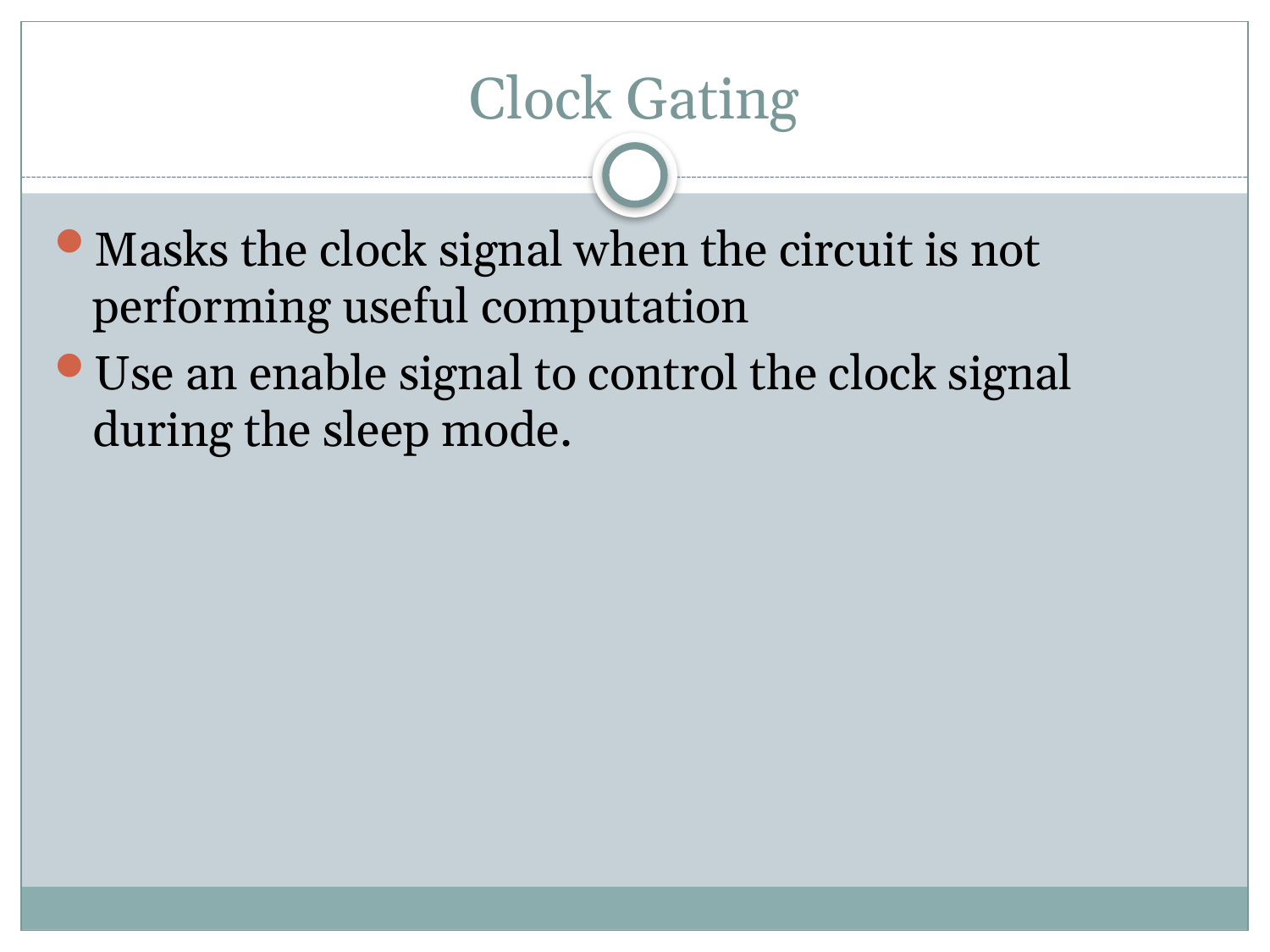

# Clock Gating
Masks the clock signal when the circuit is not performing useful computation
Use an enable signal to control the clock signal during the sleep mode.